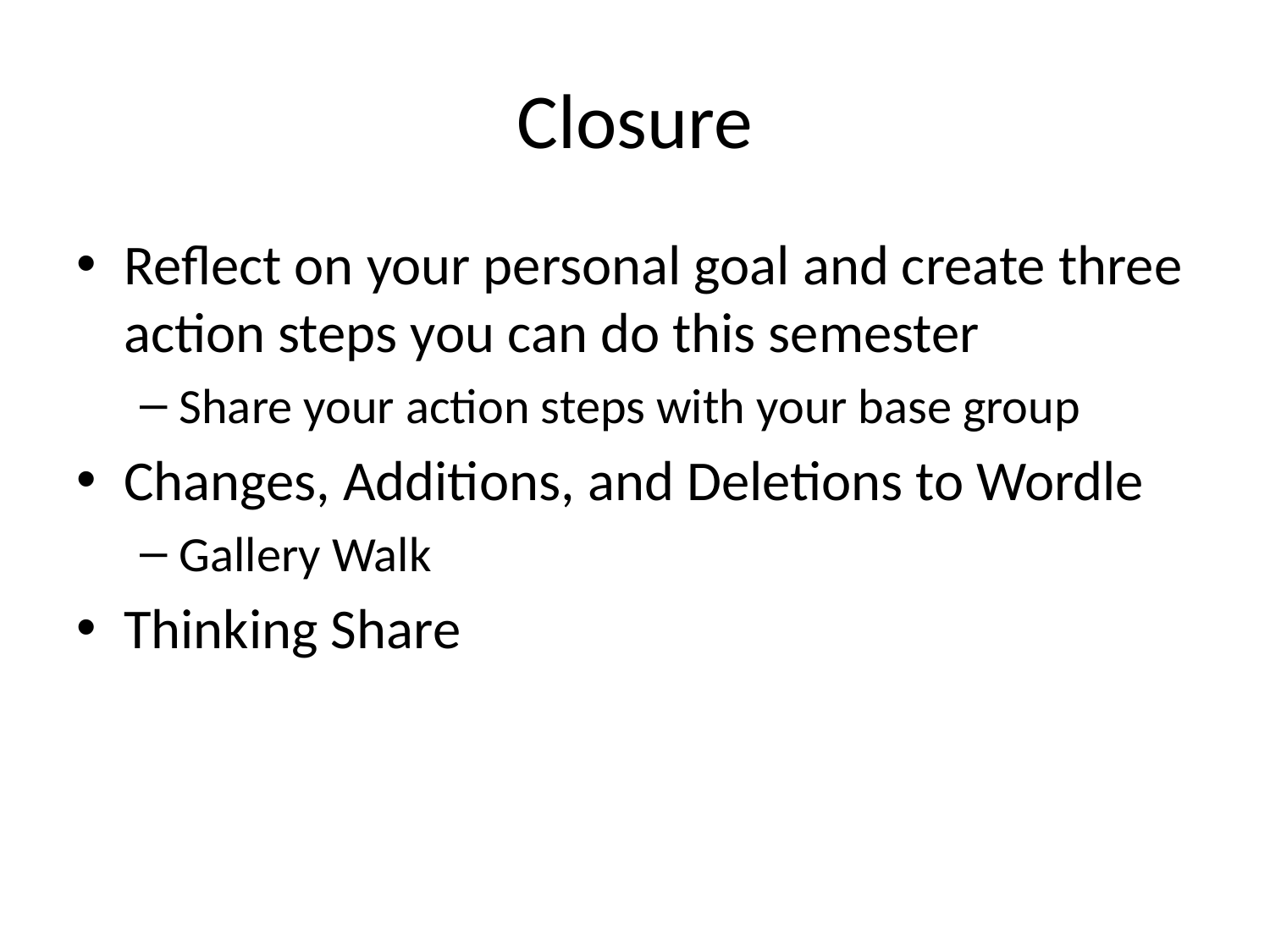

# Closure
Reflect on your personal goal and create three action steps you can do this semester
Share your action steps with your base group
Changes, Additions, and Deletions to Wordle
Gallery Walk
Thinking Share